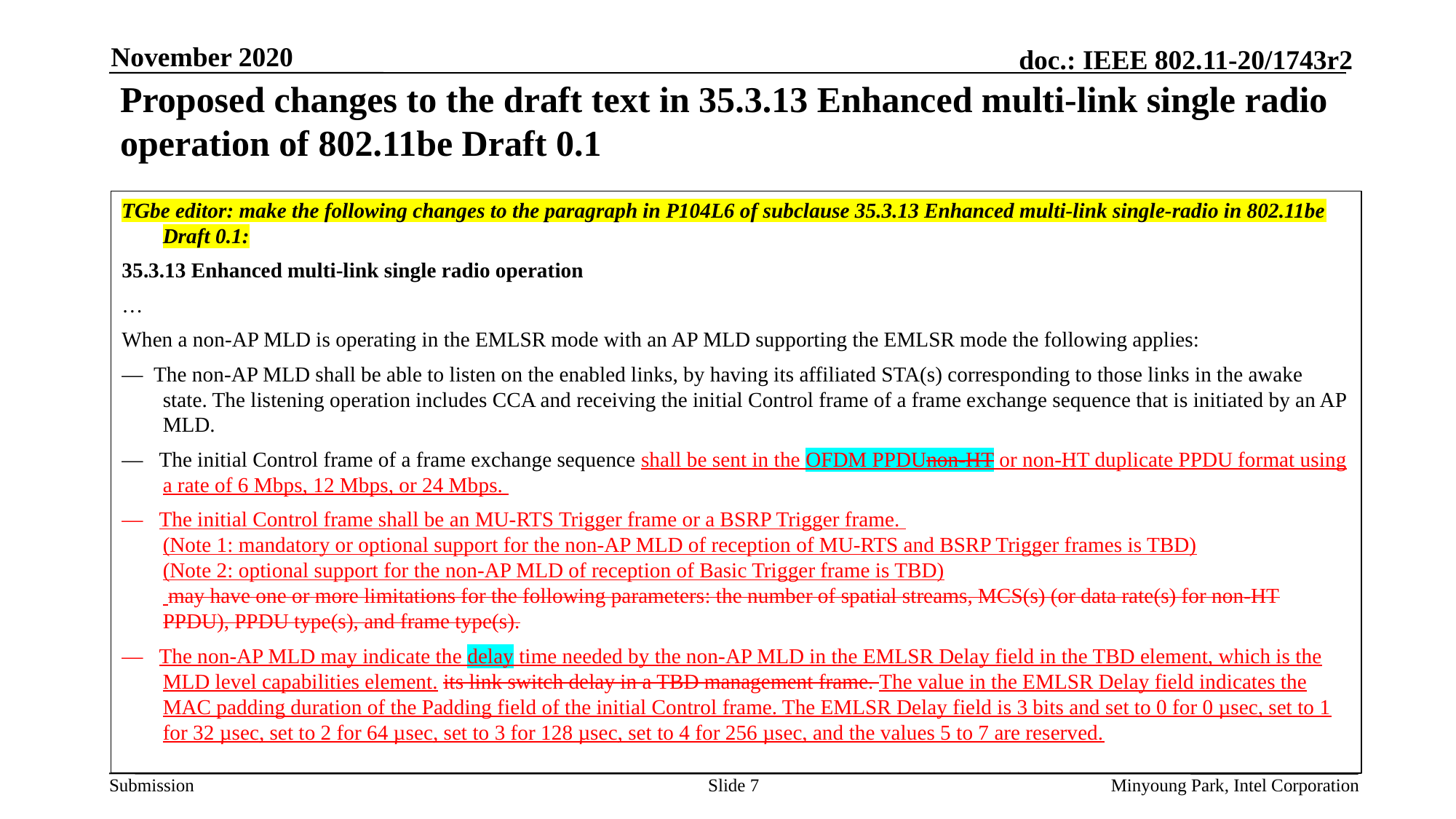

November 2020
# Proposed changes to the draft text in 35.3.13 Enhanced multi-link single radio operation of 802.11be Draft 0.1
TGbe editor: make the following changes to the paragraph in P104L6 of subclause 35.3.13 Enhanced multi-link single-radio in 802.11be Draft 0.1:
35.3.13 Enhanced multi-link single radio operation
…
When a non-AP MLD is operating in the EMLSR mode with an AP MLD supporting the EMLSR mode the following applies:
—  The non-AP MLD shall be able to listen on the enabled links, by having its affiliated STA(s) corresponding to those links in the awake state. The listening operation includes CCA and receiving the initial Control frame of a frame exchange sequence that is initiated by an AP MLD.
—   The initial Control frame of a frame exchange sequence shall be sent in the OFDM PPDUnon-HT or non-HT duplicate PPDU format using a rate of 6 Mbps, 12 Mbps, or 24 Mbps.
—   The initial Control frame shall be an MU-RTS Trigger frame or a BSRP Trigger frame.
(Note 1: mandatory or optional support for the non-AP MLD of reception of MU-RTS and BSRP Trigger frames is TBD)
(Note 2: optional support for the non-AP MLD of reception of Basic Trigger frame is TBD)
 may have one or more limitations for the following parameters: the number of spatial streams, MCS(s) (or data rate(s) for non-HT PPDU), PPDU type(s), and frame type(s).
—   The non-AP MLD may indicate the delay time needed by the non-AP MLD in the EMLSR Delay field in the TBD element, which is the MLD level capabilities element. its link switch delay in a TBD management frame. The value in the EMLSR Delay field indicates the MAC padding duration of the Padding field of the initial Control frame. The EMLSR Delay field is 3 bits and set to 0 for 0 µsec, set to 1 for 32 µsec, set to 2 for 64 µsec, set to 3 for 128 µsec, set to 4 for 256 µsec, and the values 5 to 7 are reserved.
Slide 7
Minyoung Park, Intel Corporation